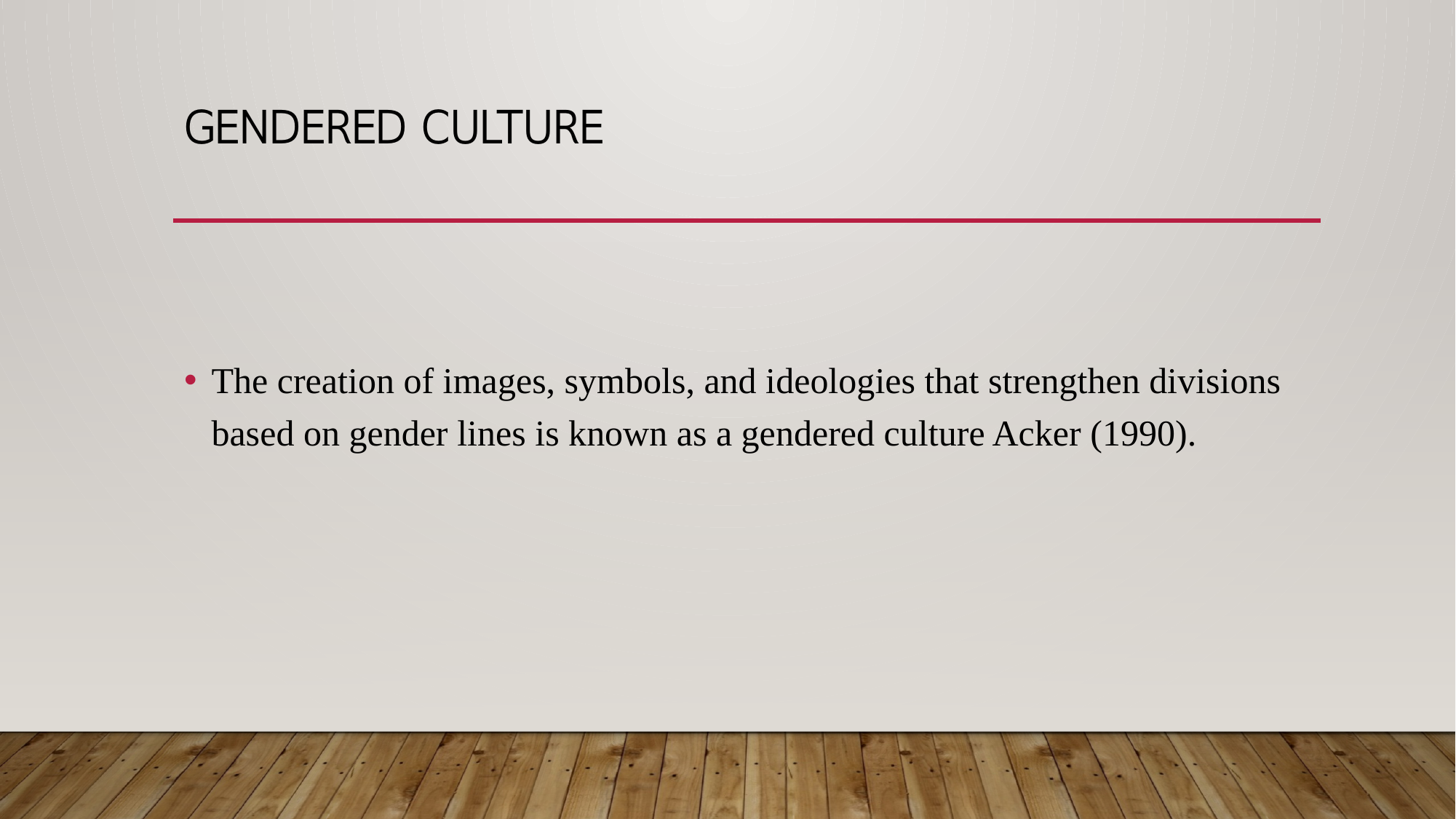

# Gendered culture

The creation of images, symbols, and ideologies that strengthen divisions based on gender lines is known as a gendered culture Acker (1990).